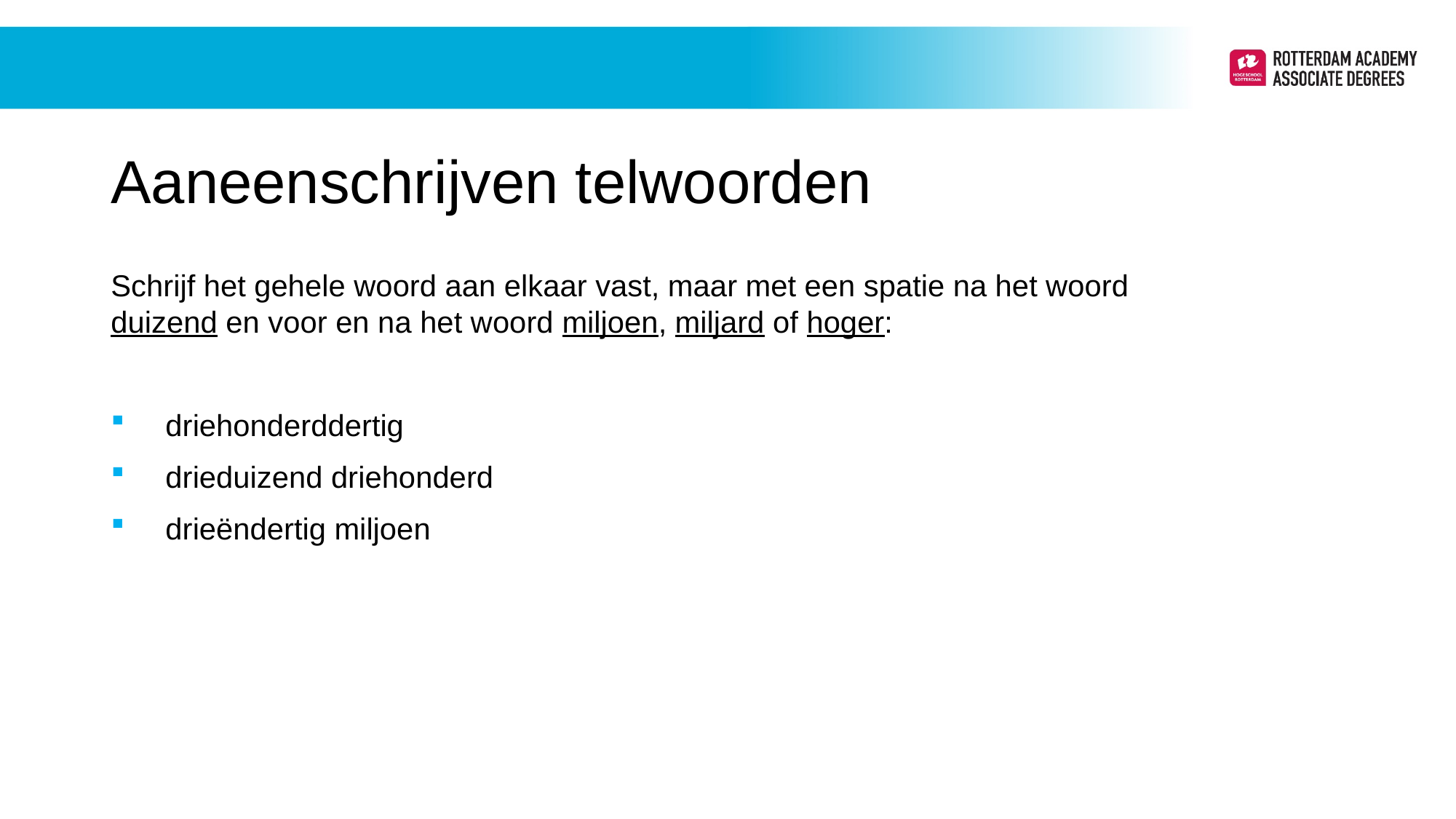

# Aaneenschrijven telwoorden
Schrijf het gehele woord aan elkaar vast, maar met een spatie na het woord duizend en voor en na het woord miljoen, miljard of hoger:

driehonderddertig
drieduizend driehonderd
drieëndertig miljoen